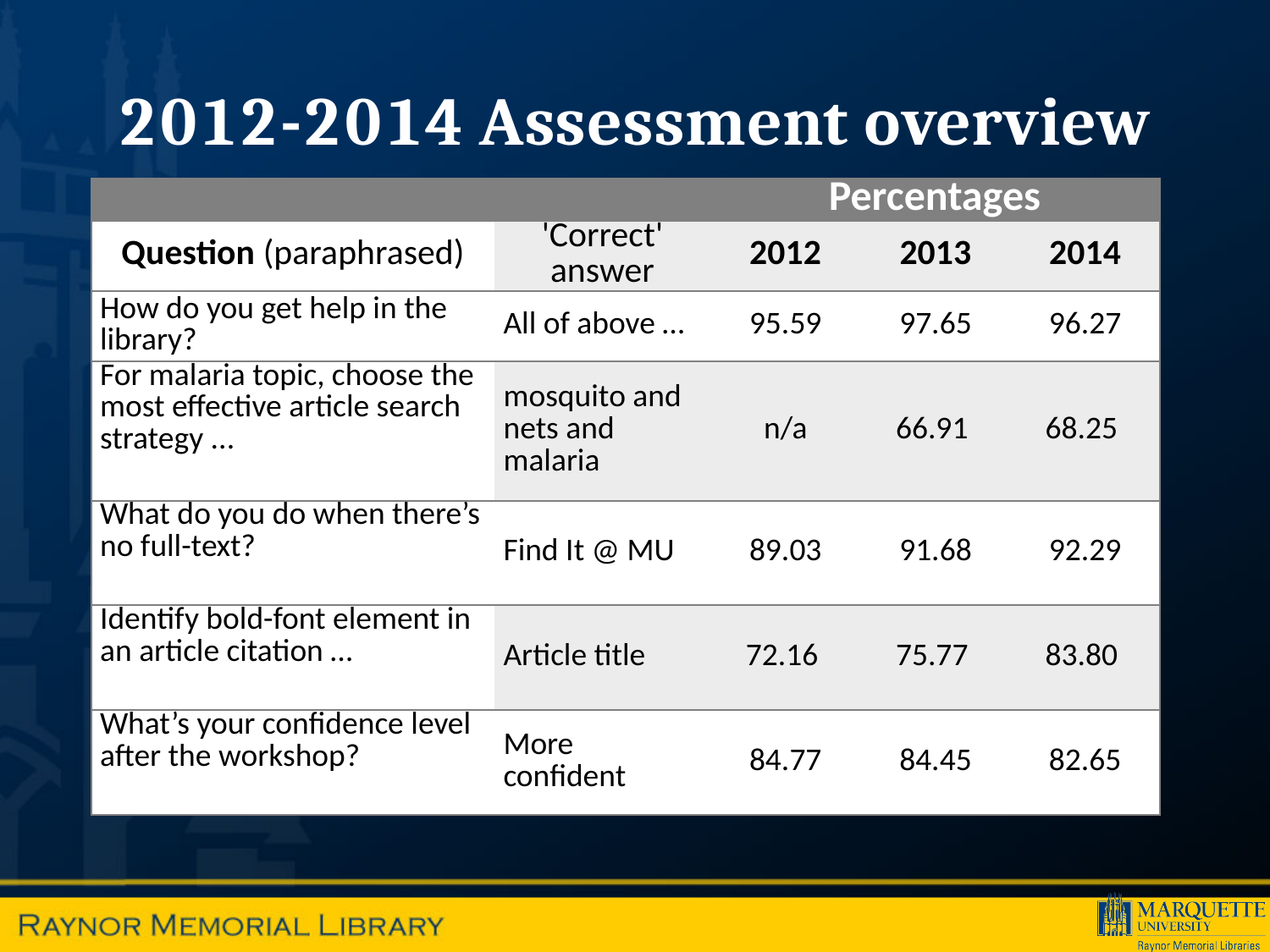

# 2012-2014 Assessment overview
|  |  | Percentages |  |  |
| --- | --- | --- | --- | --- |
| Question (paraphrased) | 'Correct' answer | 2012 | 2013 | 2014 |
| How do you get help in the library? | All of above … | 95.59 | 97.65 | 96.27 |
| For malaria topic, choose the most effective article search strategy ... | mosquito and nets and malaria | n/a | 66.91 | 68.25 |
| What do you do when there’s no full-text? | Find It @ MU | 89.03 | 91.68 | 92.29 |
| Identify bold-font element in an article citation … | Article title | 72.16 | 75.77 | 83.80 |
| What’s your confidence level after the workshop? | More confident | 84.77 | 84.45 | 82.65 |